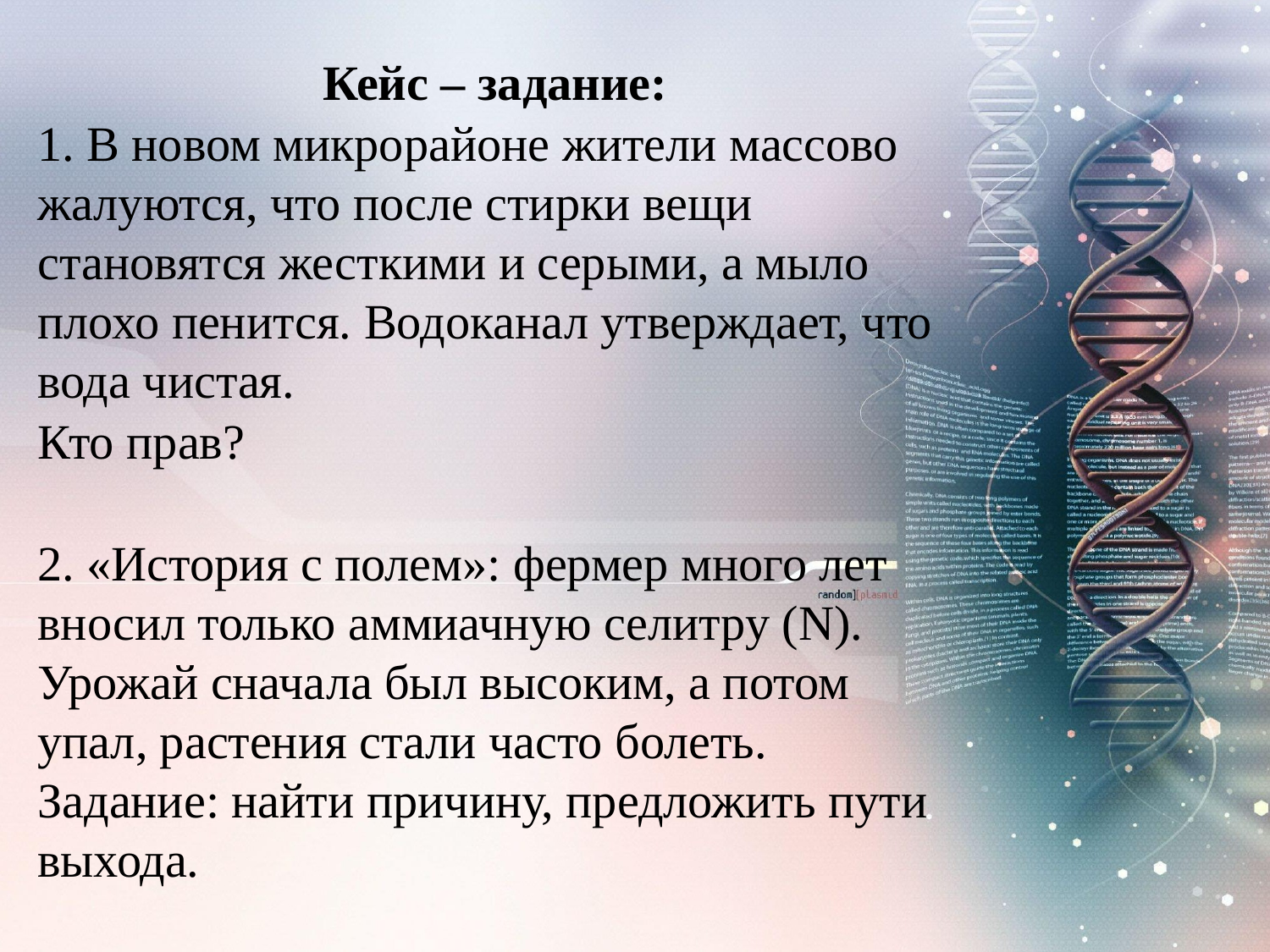

Кейс – задание:
1. В новом микрорайоне жители массово жалуются, что после стирки вещи становятся жесткими и серыми, а мыло плохо пенится. Водоканал утверждает, что вода чистая.
Кто прав?

2. «История с полем»: фермер много лет вносил только аммиачную селитру (N). Урожай сначала был высоким, а потом упал, растения стали часто болеть. Задание: найти причину, предложить пути выхода.